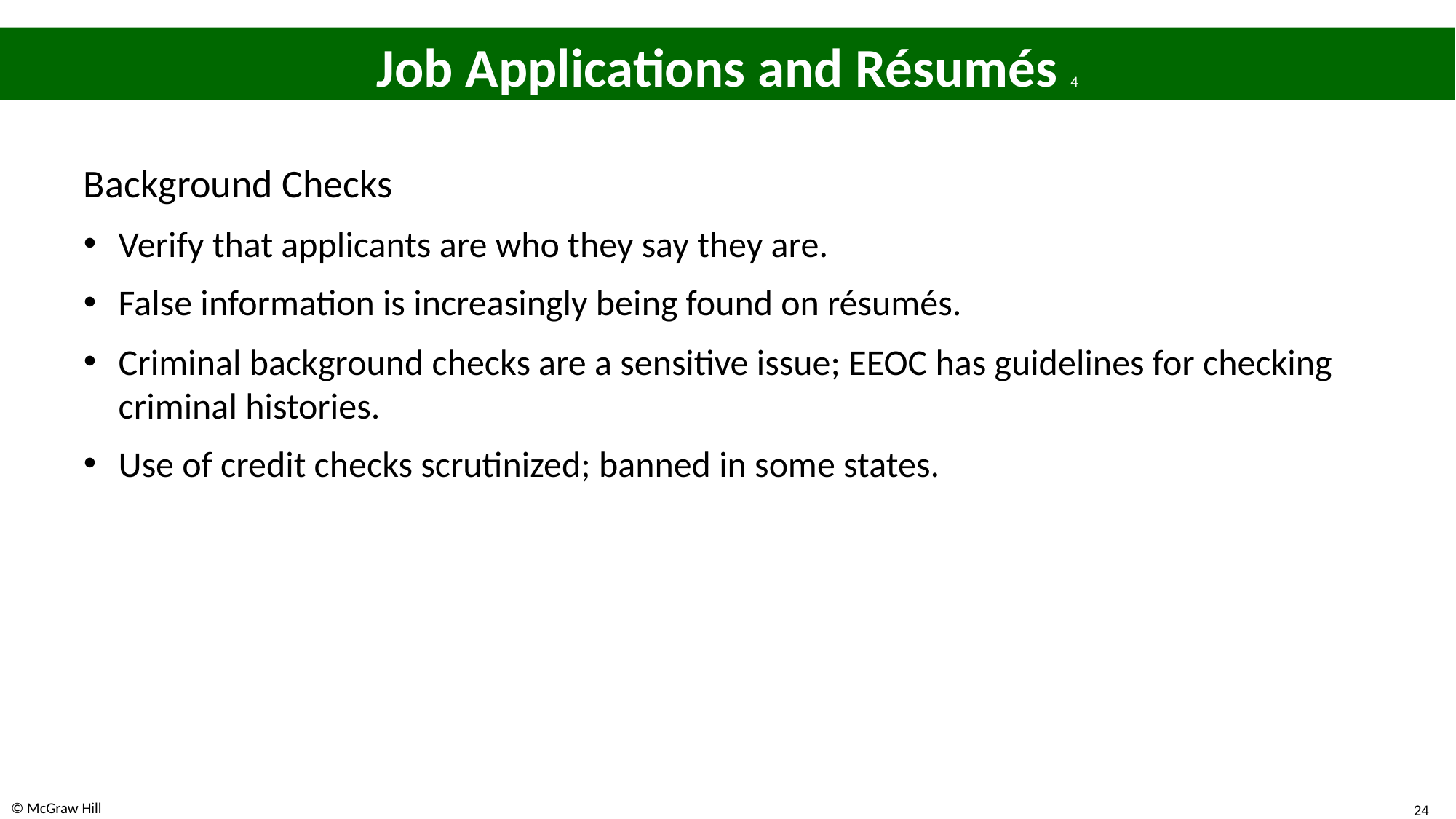

# Job Applications and Résumés 4
Background Checks
Verify that applicants are who they say they are.
False information is increasingly being found on résumés.
Criminal background checks are a sensitive issue; EEOC has guidelines for checking criminal histories.
Use of credit checks scrutinized; banned in some states.